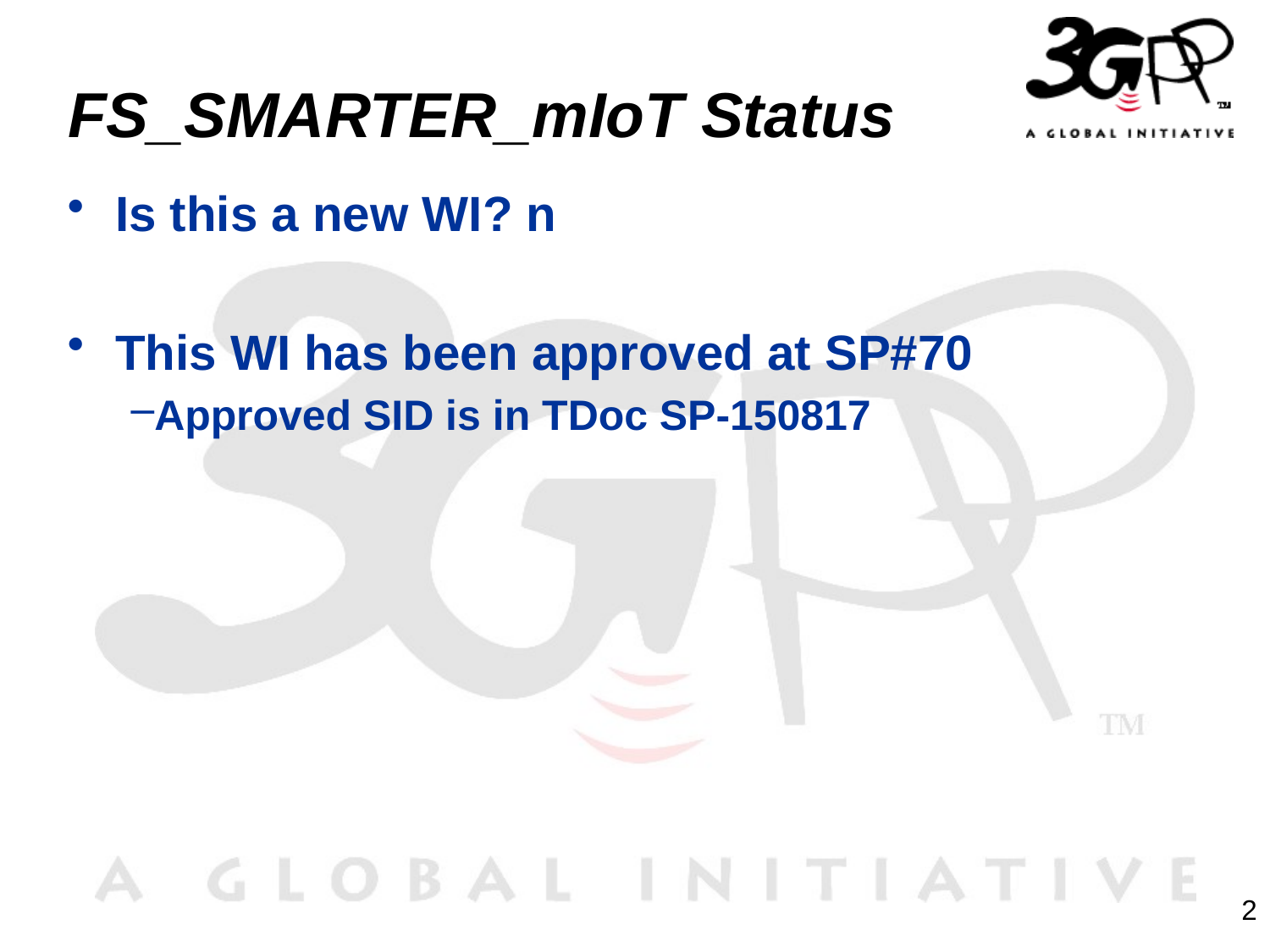

# FS_SMARTER_mIoT Status
Is this a new WI? n

This WI has been approved at SP#70
Approved SID is in TDoc SP-150817
2